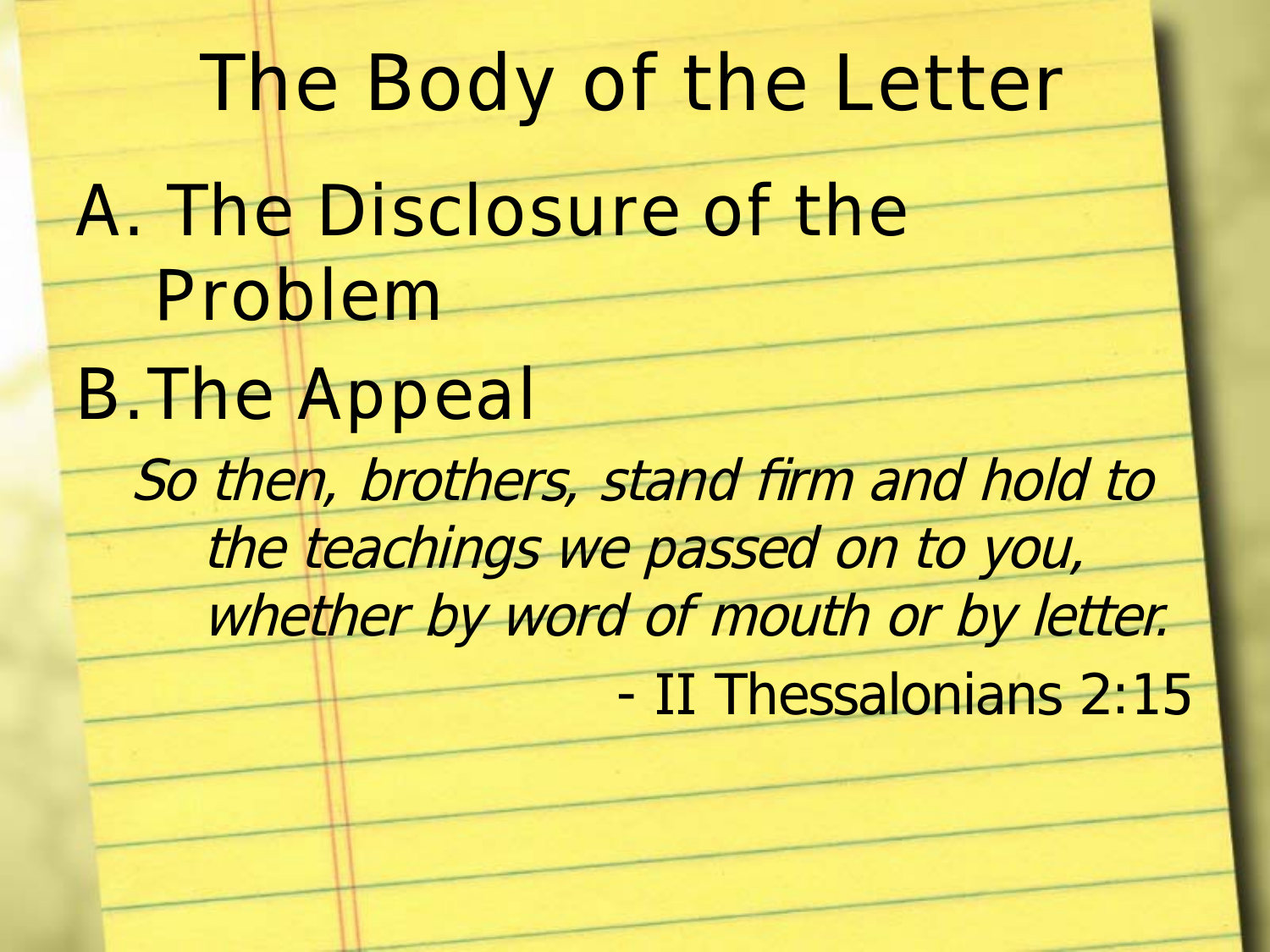

# The Body of the Letter
A. The Disclosure of the Problem
The Appeal
So then, brothers, stand firm and hold to the teachings we passed on to you, whether by word of mouth or by letter.
- II Thessalonians 2:15